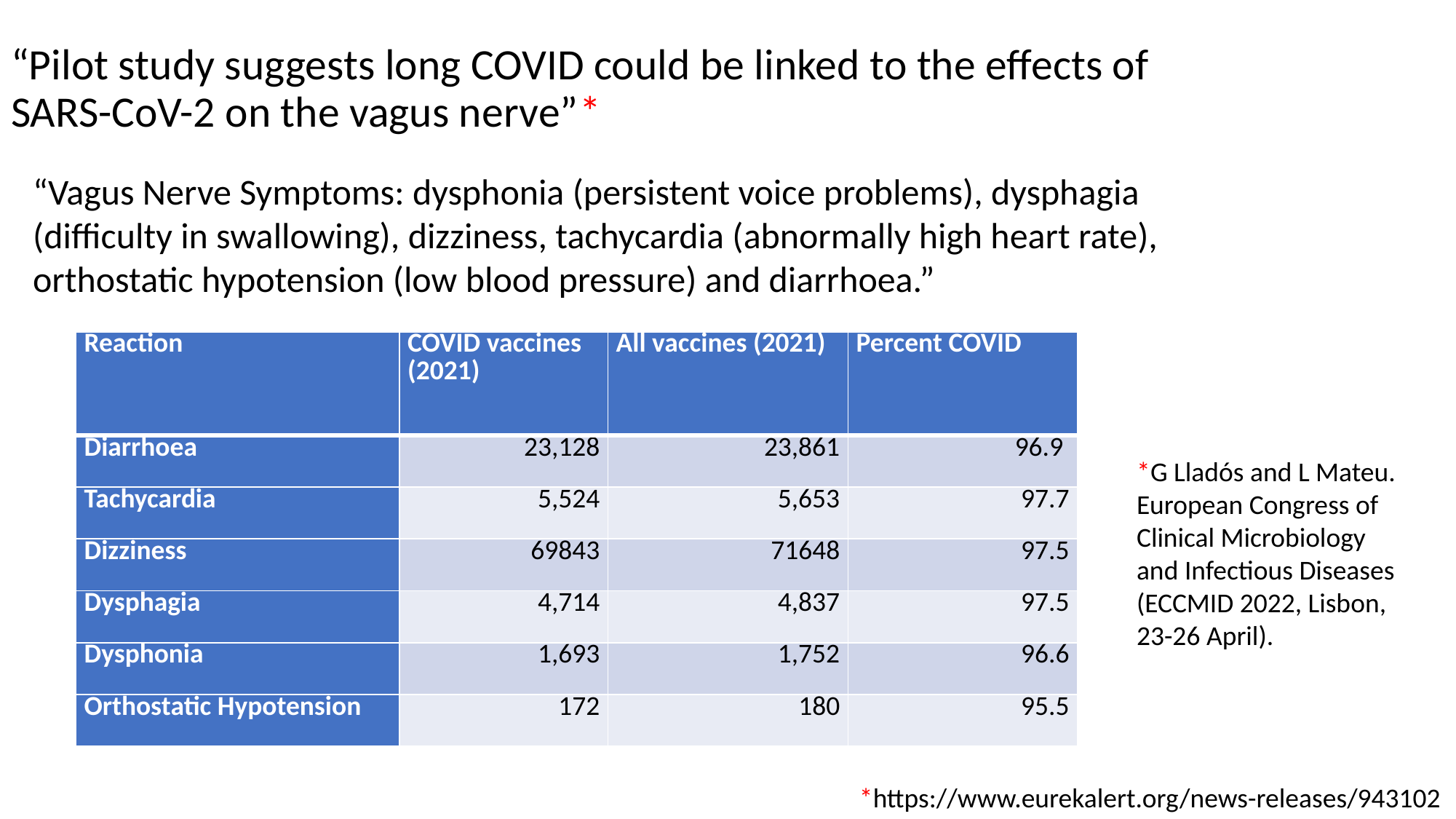

# “Pilot study suggests long COVID could be linked to the effects of SARS-CoV-2 on the vagus nerve”*
“Vagus Nerve Symptoms: dysphonia (persistent voice problems), dysphagia (difficulty in swallowing), dizziness, tachycardia (abnormally high heart rate), orthostatic hypotension (low blood pressure) and diarrhoea.”
| Reaction | COVID vaccines (2021) | All vaccines (2021) | Percent COVID |
| --- | --- | --- | --- |
| Diarrhoea | 23,128 | 23,861 | 96.9 |
| Tachycardia | 5,524 | 5,653 | 97.7 |
| Dizziness | 69843 | 71648 | 97.5 |
| Dysphagia | 4,714 | 4,837 | 97.5 |
| Dysphonia | 1,693 | 1,752 | 96.6 |
| Orthostatic Hypotension | 172 | 180 | 95.5 |
*G Lladós and L Mateu. European Congress of Clinical Microbiology and Infectious Diseases (ECCMID 2022, Lisbon, 23-26 April).
*https://www.eurekalert.org/news-releases/943102